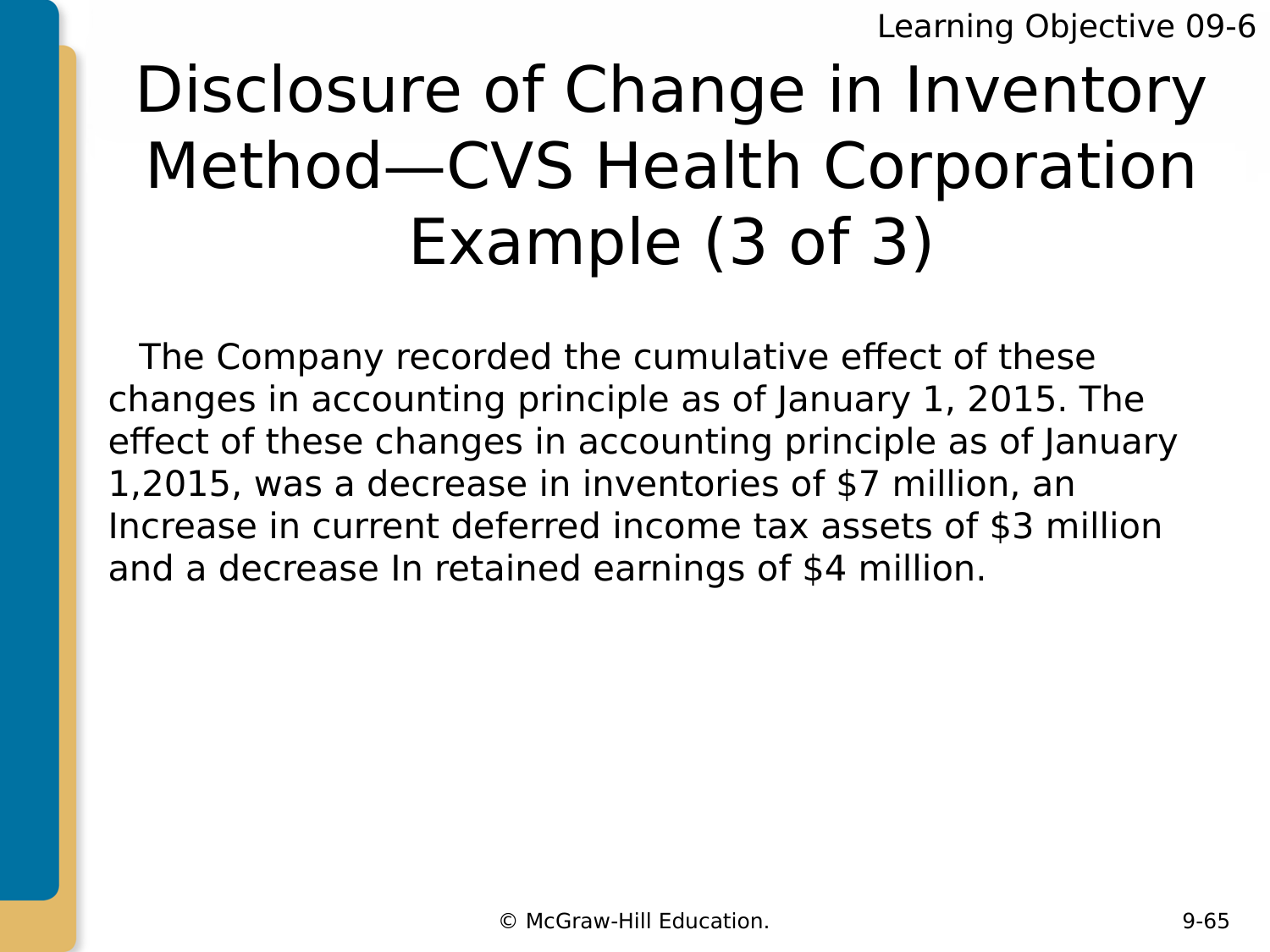

Learning Objective 09-6
# Disclosure of Change in Inventory Method—CVS Health Corporation Example (3 of 3)
The Company recorded the cumulative effect of these changes in accounting principle as of January 1, 2015. The effect of these changes in accounting principle as of January 1,2015, was a decrease in inventories of $7 million, an Increase in current deferred income tax assets of $3 million and a decrease In retained earnings of $4 million.